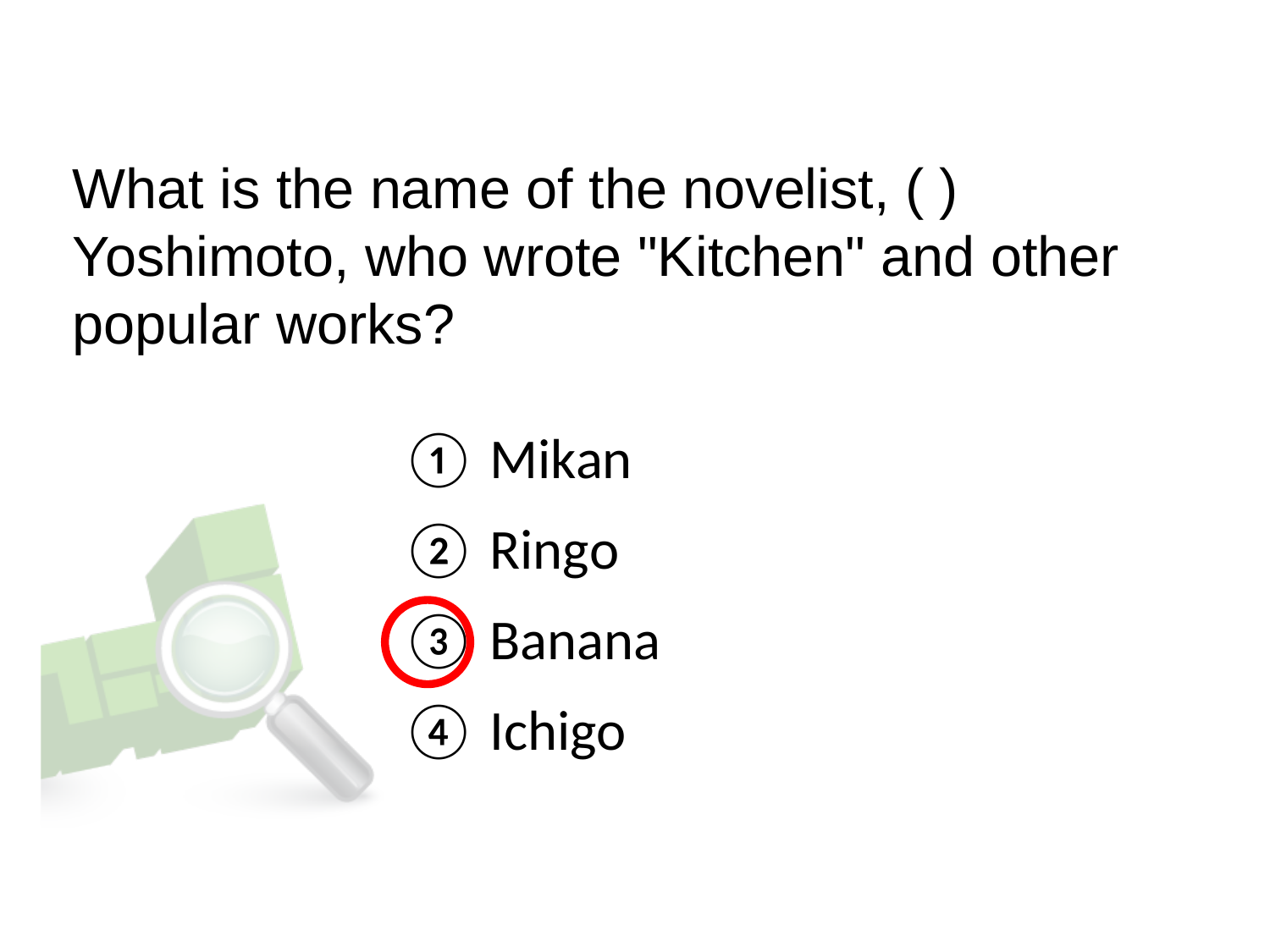

What is the name of the novelist, ( ) Yoshimoto, who wrote "Kitchen" and other popular works?
① Mikan
② Ringo
③ Banana
④ Ichigo